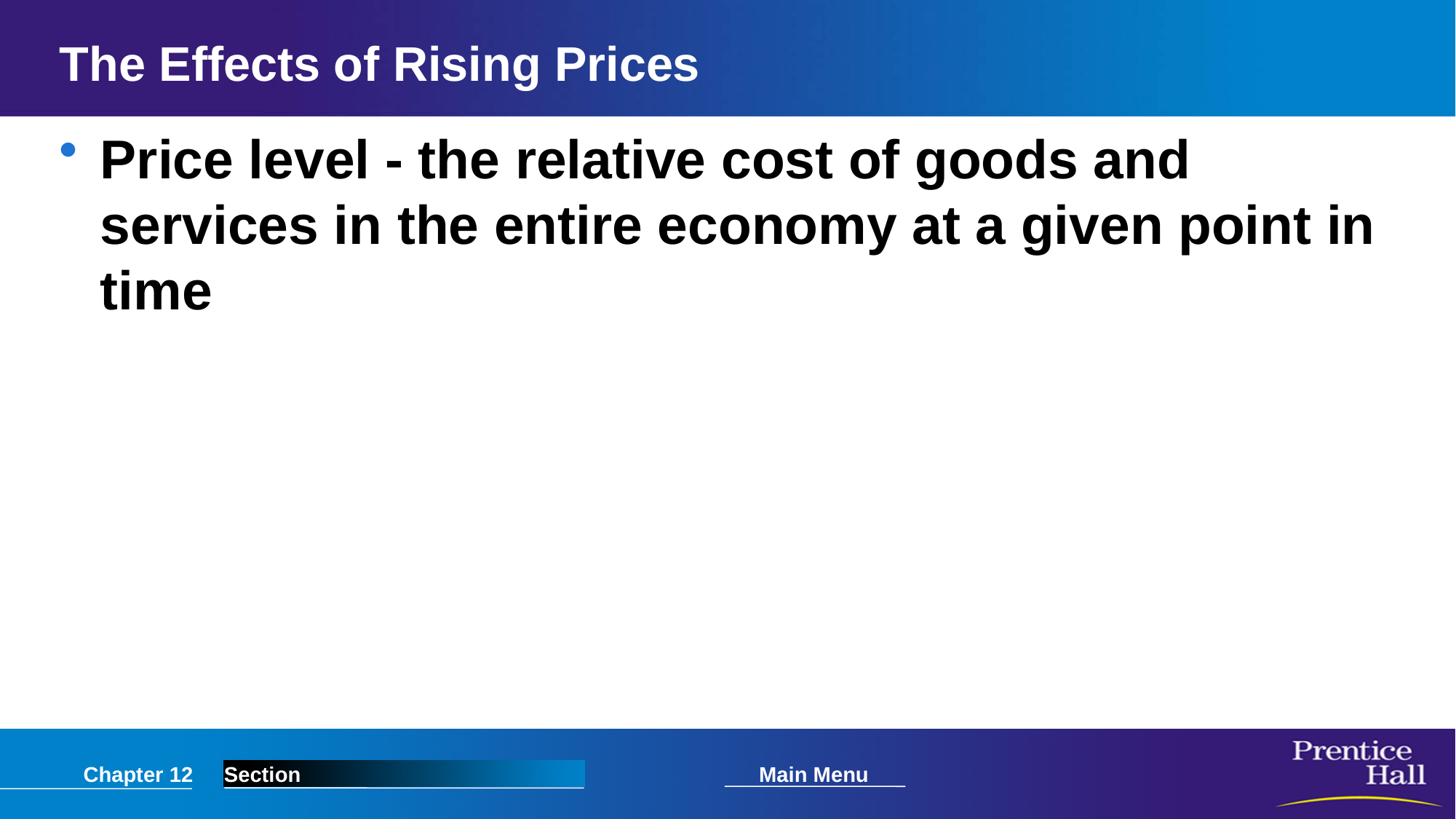

# The Effects of Rising Prices
Price level - the relative cost of goods and services in the entire economy at a given point in time